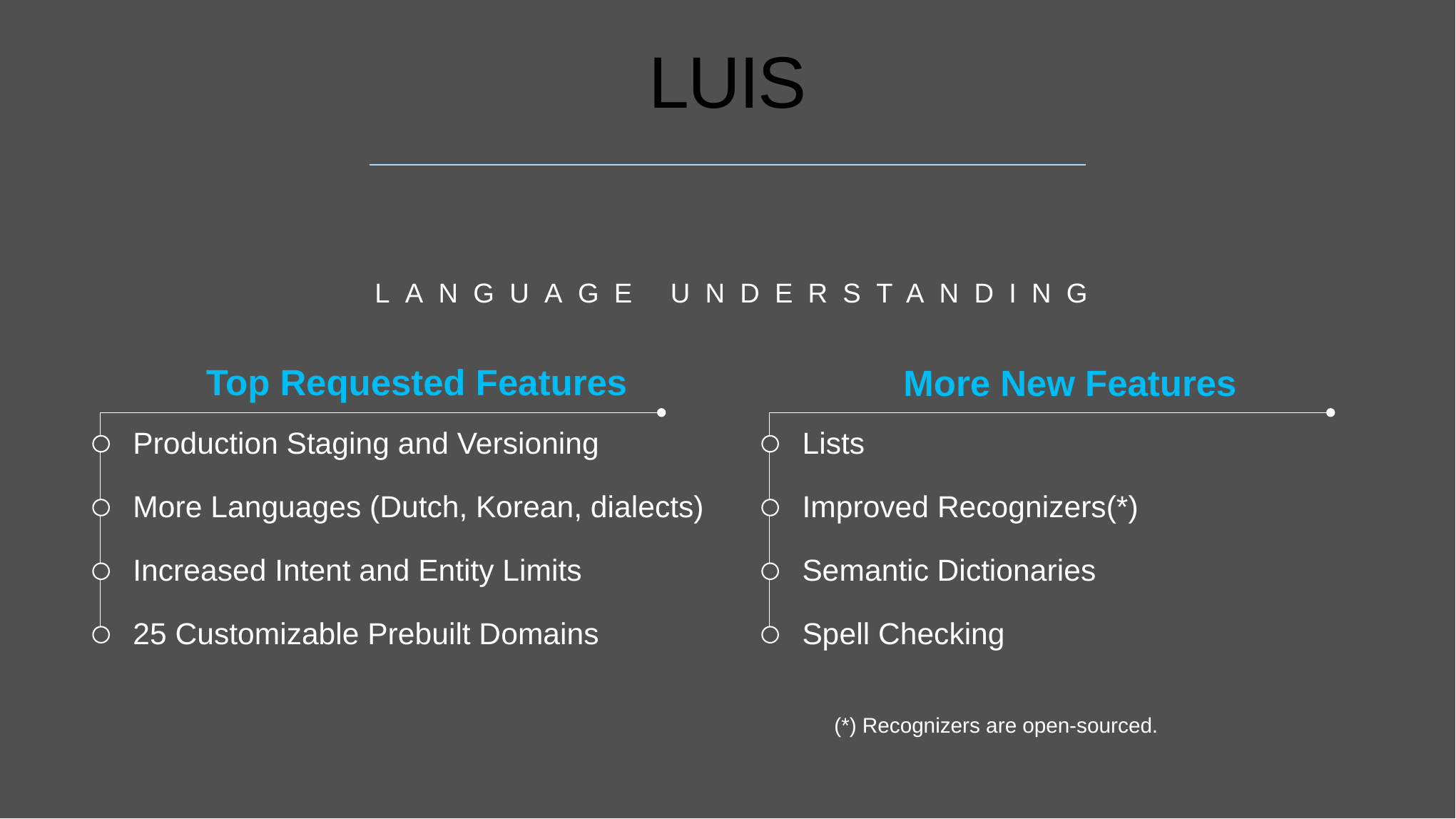

# LUIS
Language Understanding
Top Requested Features
More New Features

Production Staging and Versioning
More Languages (Dutch, Korean, dialects)
Increased Intent and Entity Limits
25 Customizable Prebuilt Domains
Lists
Improved Recognizers(*)
Semantic Dictionaries
Spell Checking

(*) Recognizers are open-sourced.